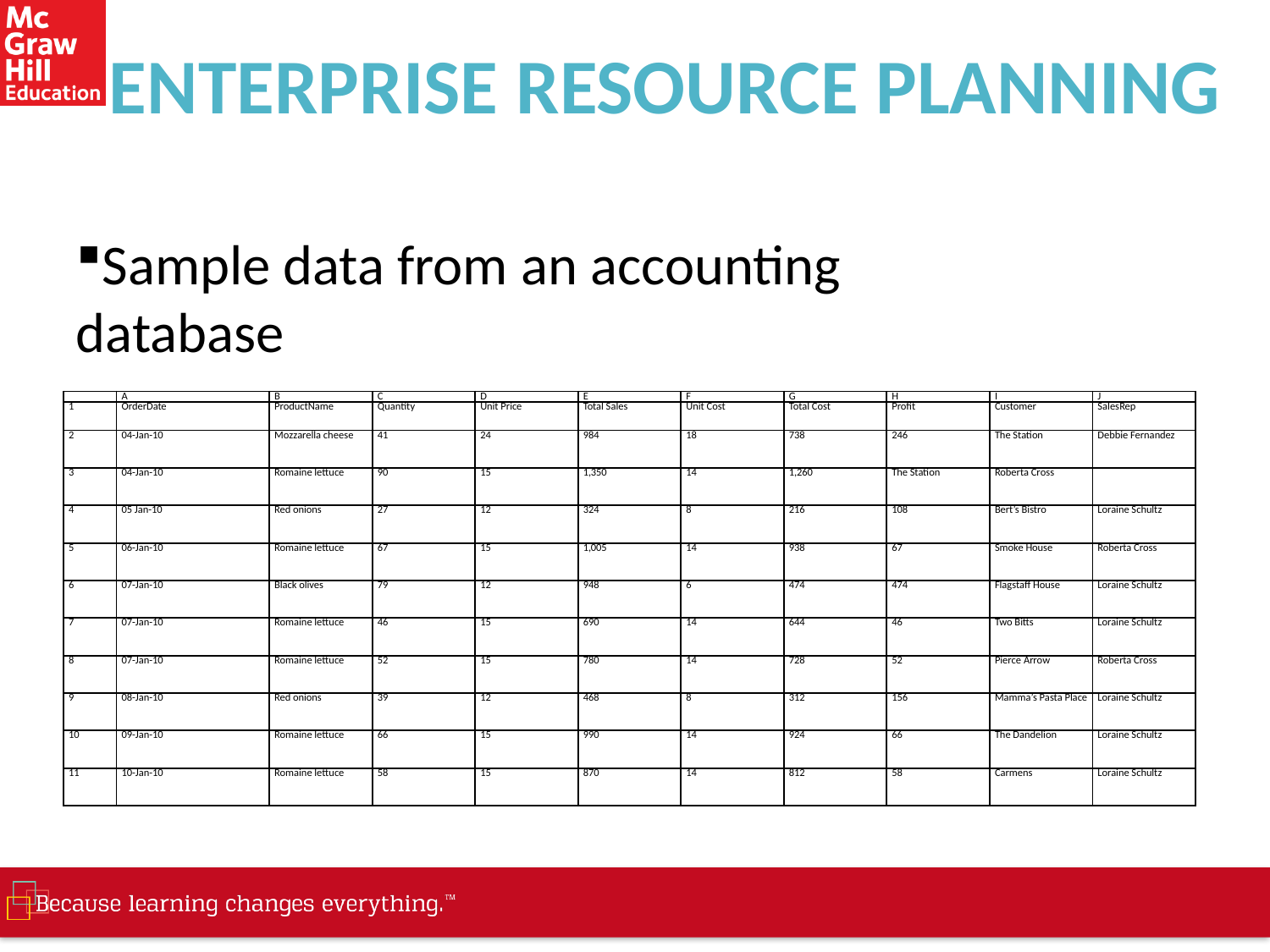

# ENTERPRISE RESOURCE PLANNING
Sample data from an accounting database
|  | A | B | C | D | E | F | G | H | I | J |
| --- | --- | --- | --- | --- | --- | --- | --- | --- | --- | --- |
| 1 | OrderDate | ProductName | Quantity | Unit Price | Total Sales | Unit Cost | Total Cost | Profit | Customer | SalesRep |
| 2 | 04-Jan-10 | Mozzarella cheese | 41 | 24 | 984 | 18 | 738 | 246 | The Station | Debbie Fernandez |
| 3 | 04-Jan-10 | Romaine lettuce | 90 | 15 | 1,350 | 14 | 1,260 | The Station | Roberta Cross |  |
| 4 | 05 Jan-10 | Red onions | 27 | 12 | 324 | 8 | 216 | 108 | Bert’s Bistro | Loraine Schultz |
| 5 | 06-Jan-10 | Romaine lettuce | 67 | 15 | 1,005 | 14 | 938 | 67 | Smoke House | Roberta Cross |
| 6 | 07-Jan-10 | Black olives | 79 | 12 | 948 | 6 | 474 | 474 | Flagstaff House | Loraine Schultz |
| 7 | 07-Jan-10 | Romaine lettuce | 46 | 15 | 690 | 14 | 644 | 46 | Two Bitts | Loraine Schultz |
| 8 | 07-Jan-10 | Romaine lettuce | 52 | 15 | 780 | 14 | 728 | 52 | Pierce Arrow | Roberta Cross |
| 9 | 08-Jan-10 | Red onions | 39 | 12 | 468 | 8 | 312 | 156 | Mamma’s Pasta Place | Loraine Schultz |
| 10 | 09-Jan-10 | Romaine lettuce | 66 | 15 | 990 | 14 | 924 | 66 | The Dandelion | Loraine Schultz |
| 11 | 10-Jan-10 | Romaine lettuce | 58 | 15 | 870 | 14 | 812 | 58 | Carmens | Loraine Schultz |